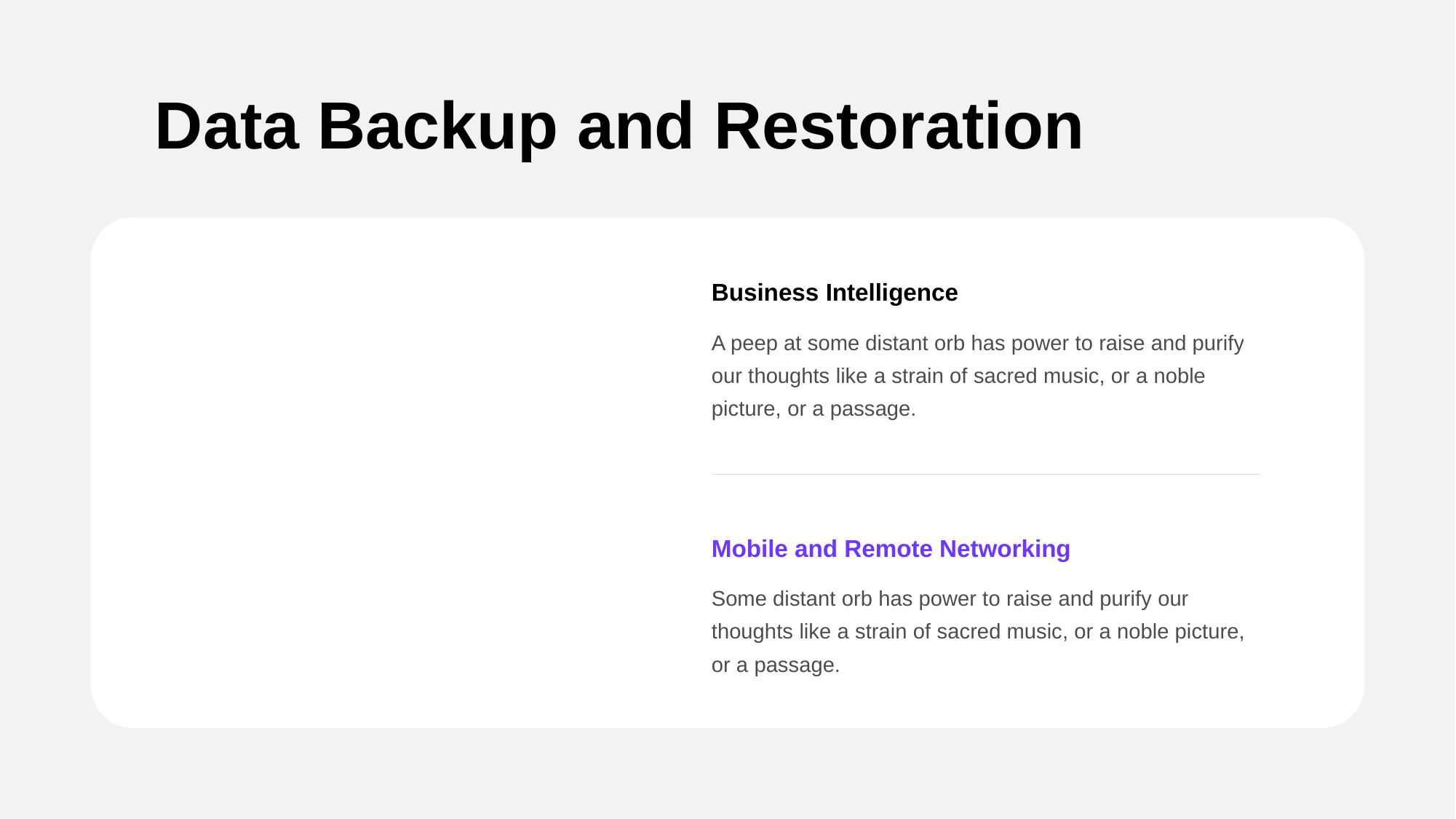

# Data Backup and Restoration

Business Intelligence
A peep at some distant orb has power to raise and purify our thoughts like a strain of sacred music, or a noble picture, or a passage.
Mobile and Remote Networking
Some distant orb has power to raise and purify our thoughts like a strain of sacred music, or a noble picture, or a passage.